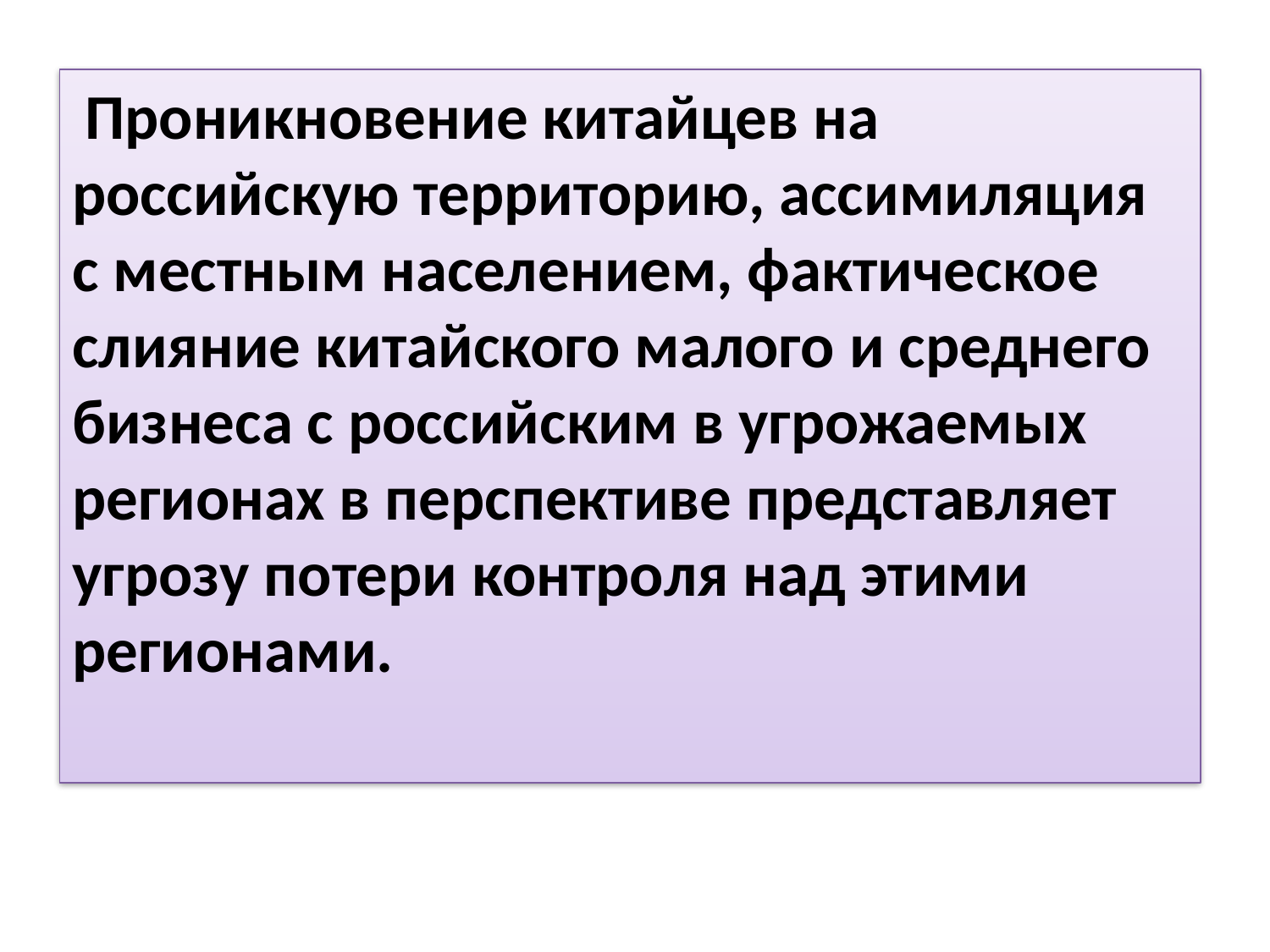

# .
 Проникновение китайцев на российскую территорию, ассимиляция с местным населением, фактическое слияние китайского малого и среднего бизнеса с российским в угрожаемых регионах в перспективе представляет угрозу потери контроля над этими регионами.